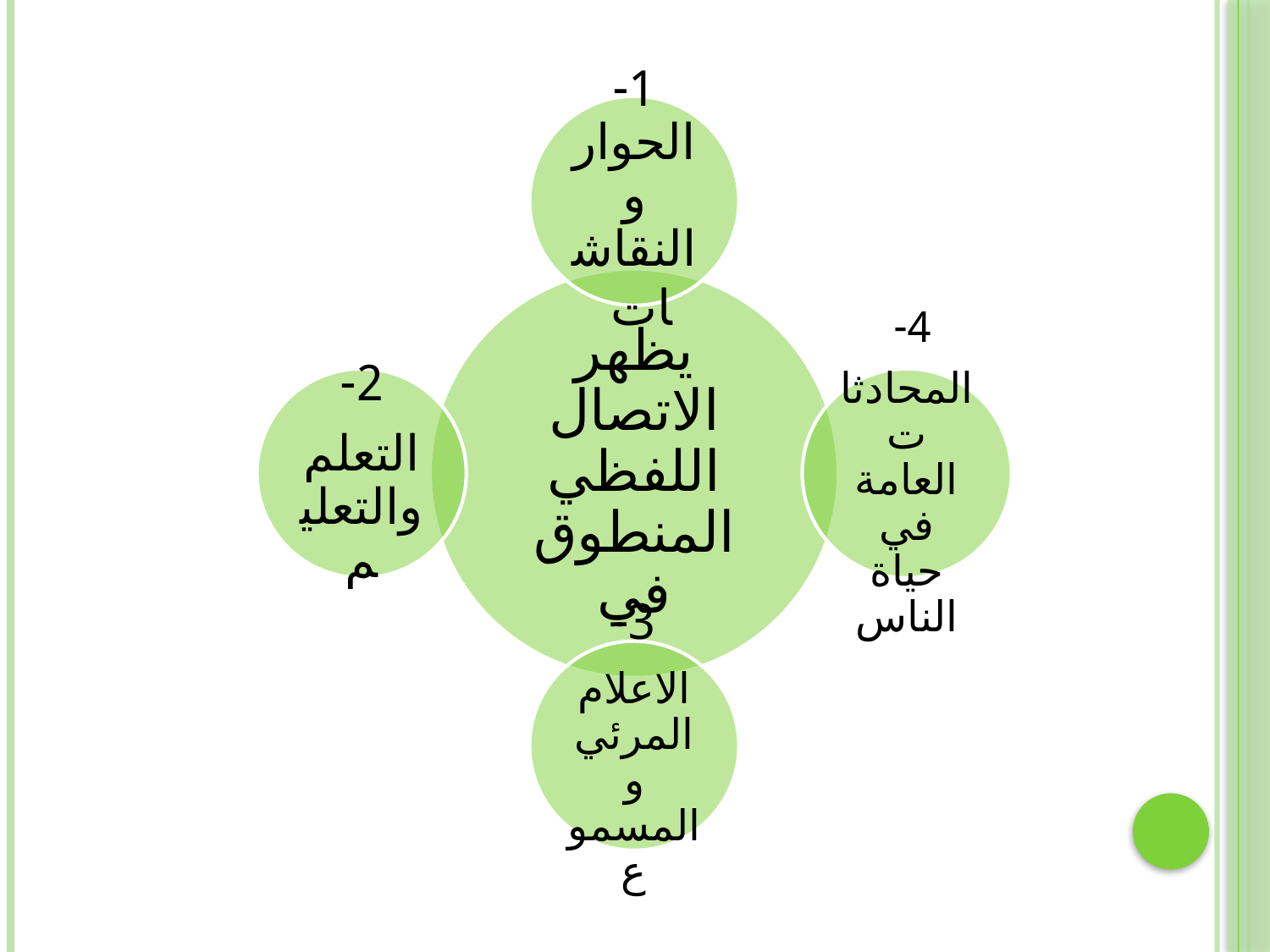

#
يظهر الاتصال اللفظي المنطوق في
1-الحوار و النقاشات
4-
المحادثات العامة في حياة الناس
3-
الاعلام المرئي و المسموع
2-
التعلم والتعليم